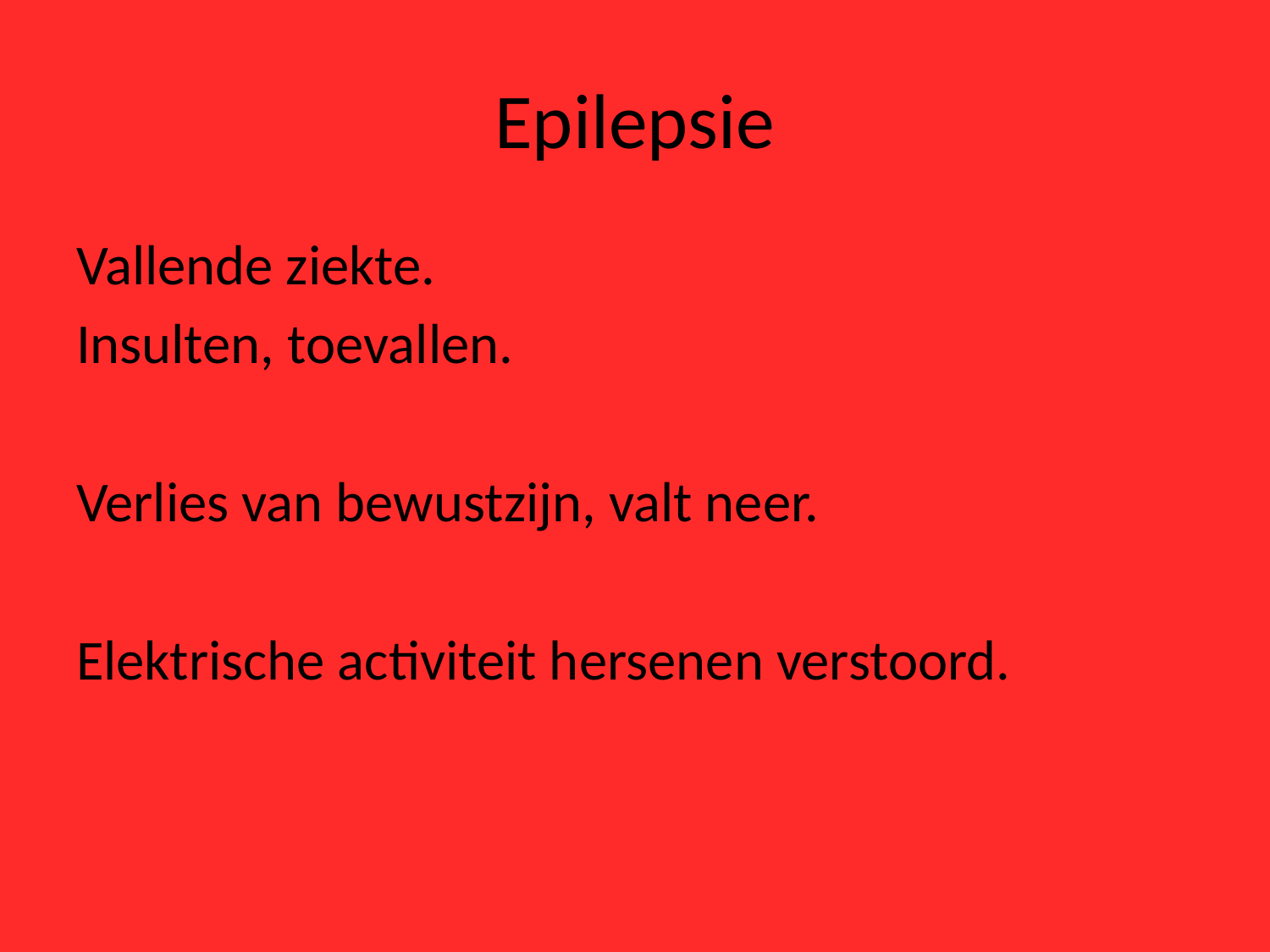

# Epilepsie
Vallende ziekte.
Insulten, toevallen.

Verlies van bewustzijn, valt neer.

Elektrische activiteit hersenen verstoord.